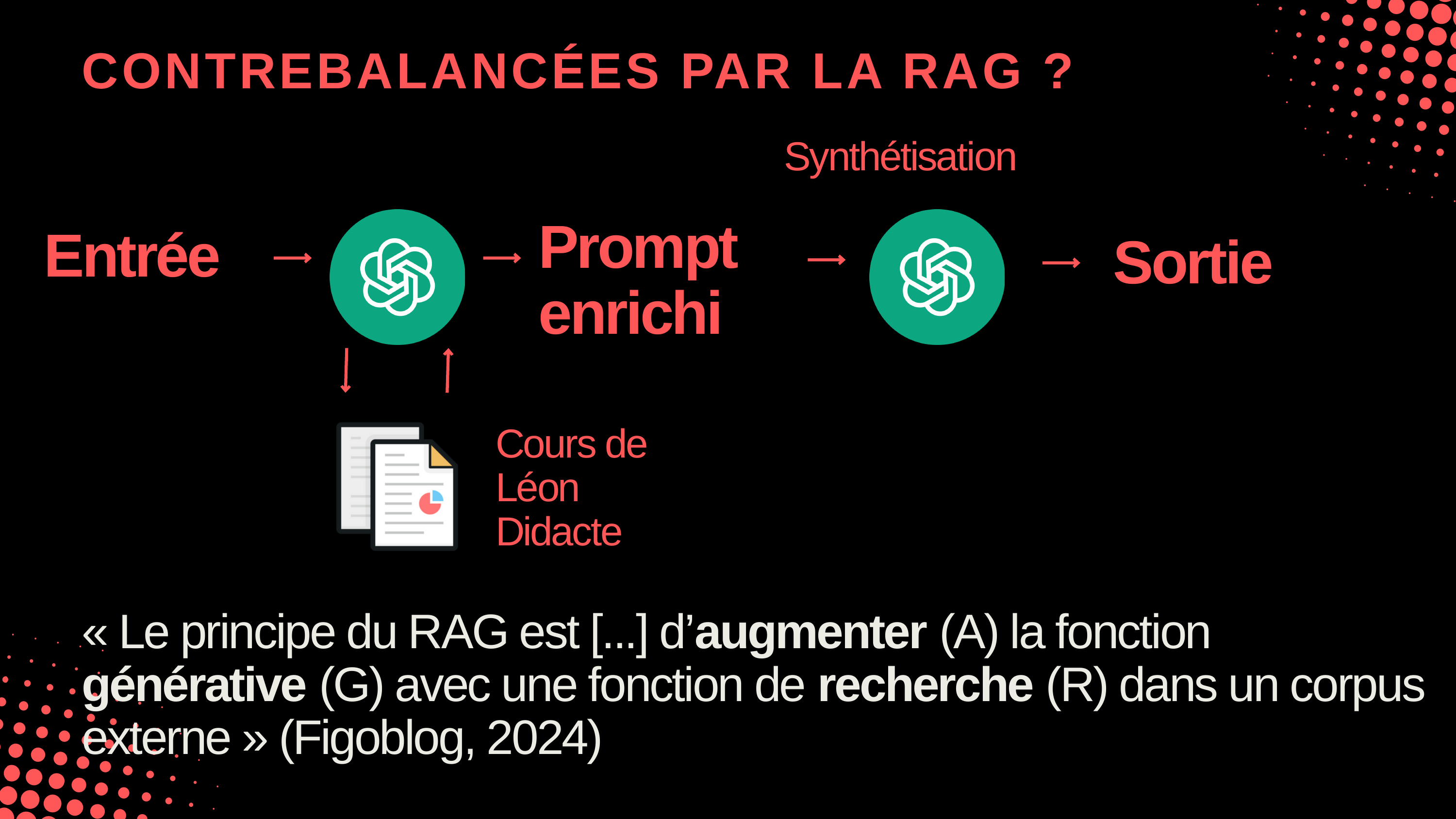

CONTREBALANCÉES PAR LA RAG ?

Synthétisation

Prompt enrichi
Entrée
Sortie

Cours de Léon Didacte
« Le principe du RAG est [...] d’augmenter (A) la fonction générative (G) avec une fonction de recherche (R) dans un corpus externe » (Figoblog, 2024)